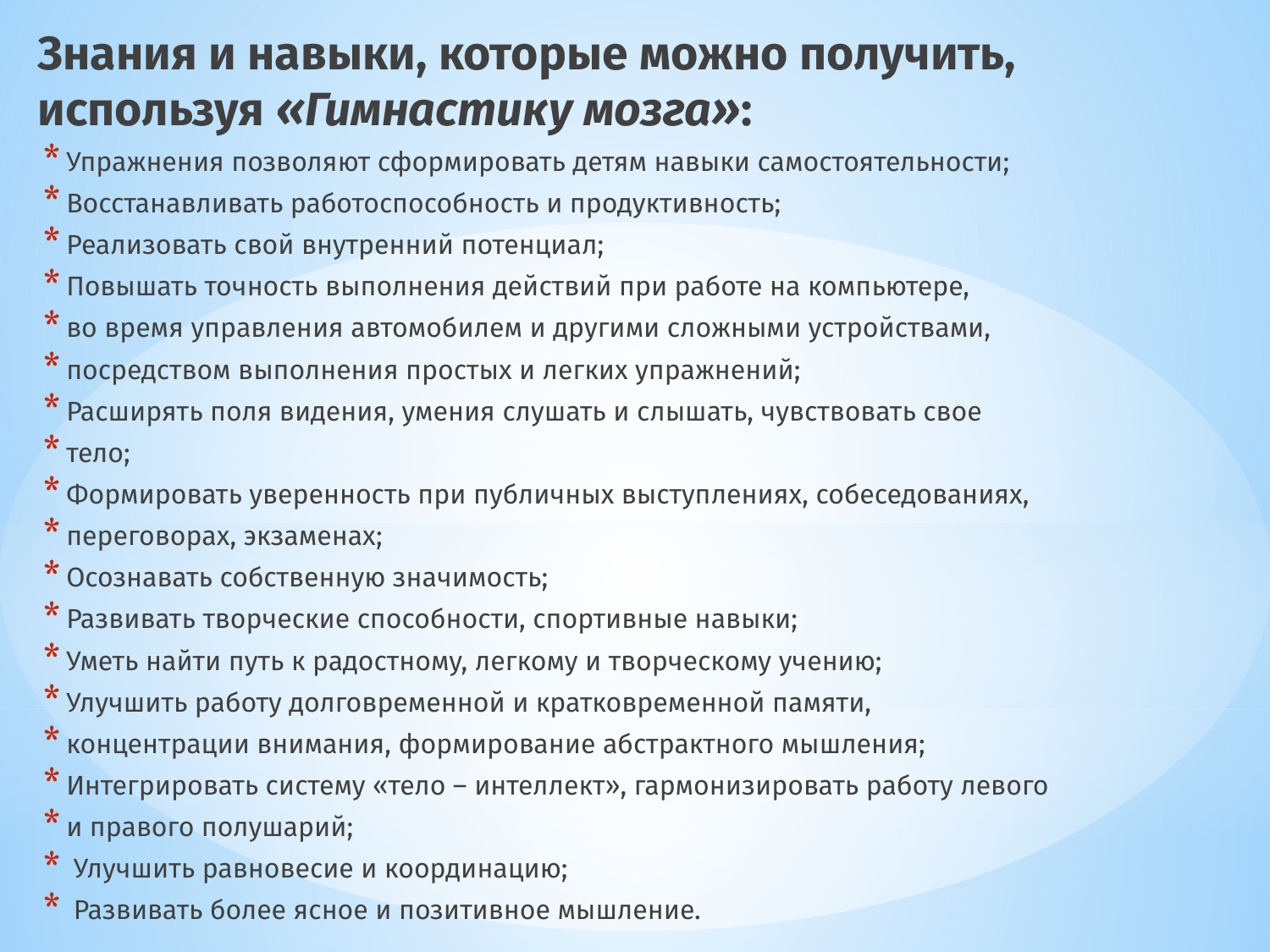

Знания и навыки, которые можно получить, используя «Гимнастику мозга»:
Упражнения позволяют сформировать детям навыки самостоятельности;
Восстанавливать работоспособность и продуктивность;
Реализовать свой внутренний потенциал;
Повышать точность выполнения действий при работе на компьютере,
во время управления автомобилем и другими сложными устройствами,
посредством выполнения простых и легких упражнений;
Расширять поля видения, умения слушать и слышать, чувствовать свое
тело;
Формировать уверенность при публичных выступлениях, собеседованиях,
переговорах, экзаменах;
Осознавать собственную значимость;
Развивать творческие способности, спортивные навыки;
Уметь найти путь к радостному, легкому и творческому учению;
Улучшить работу долговременной и кратковременной памяти,
концентрации внимания, формирование абстрактного мышления;
Интегрировать систему «тело – интеллект», гармонизировать работу левого
и правого полушарий;
 Улучшить равновесие и координацию;
 Развивать более ясное и позитивное мышление.